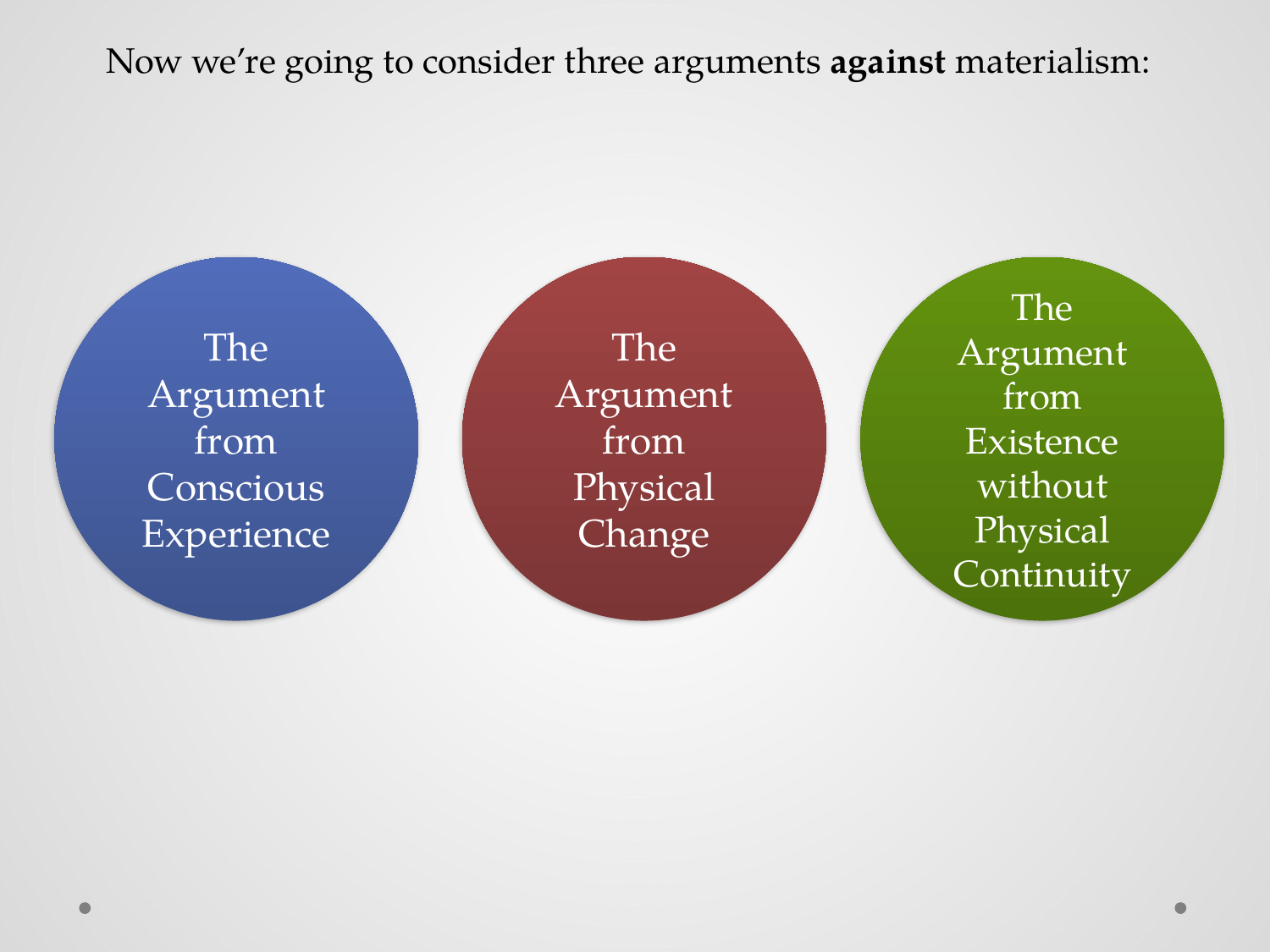

Now we’re going to consider three arguments against materialism:
The Argument from Conscious Experience
The Argument from Physical Change
The Argument from Existence without Physical Continuity